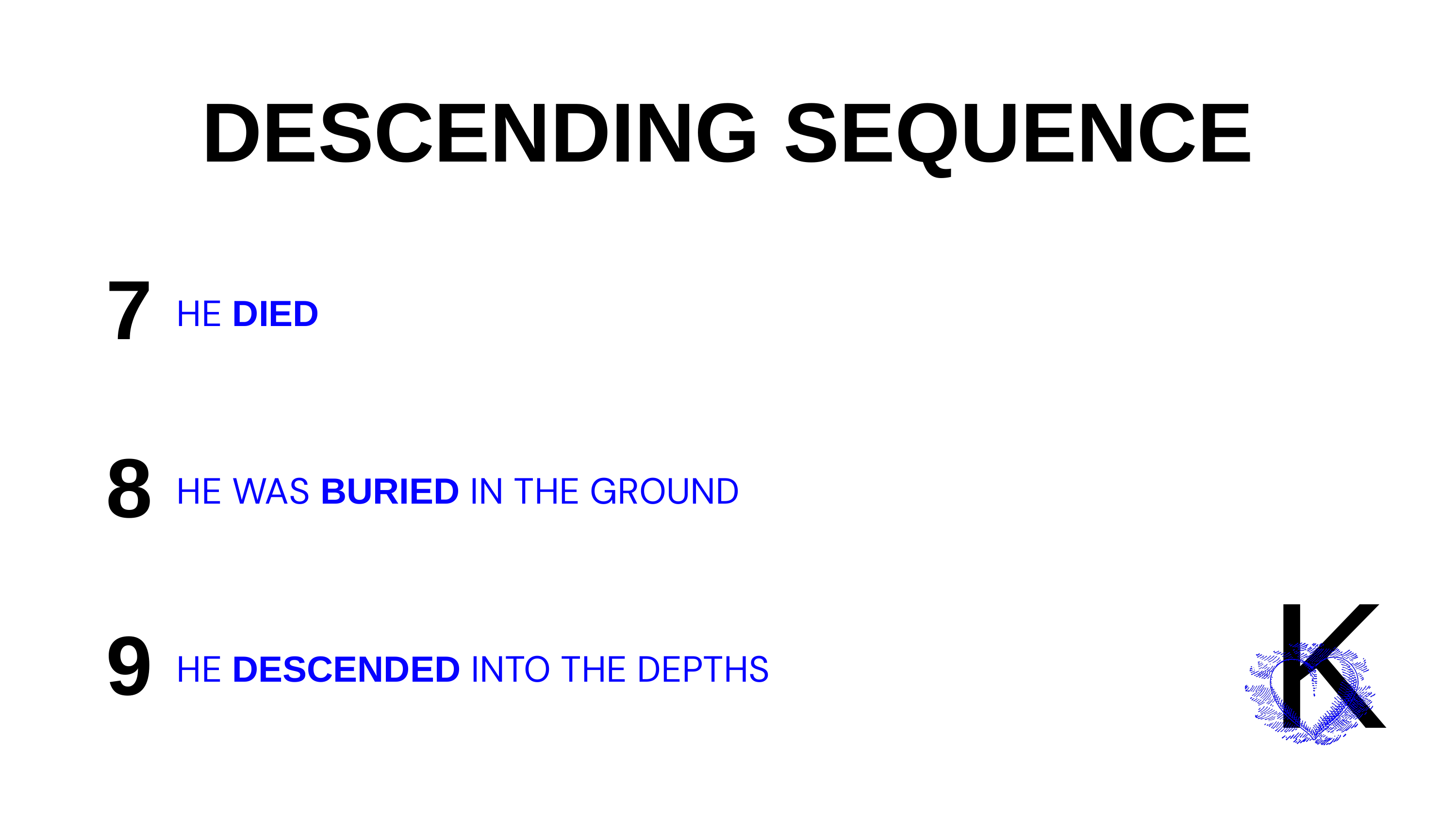

DESCENDING SEQUENCE
7
HE DIED
8
HE WAS BURIED IN THE GROUND
K

9
HE DESCENDED INTO THE DEPTHS